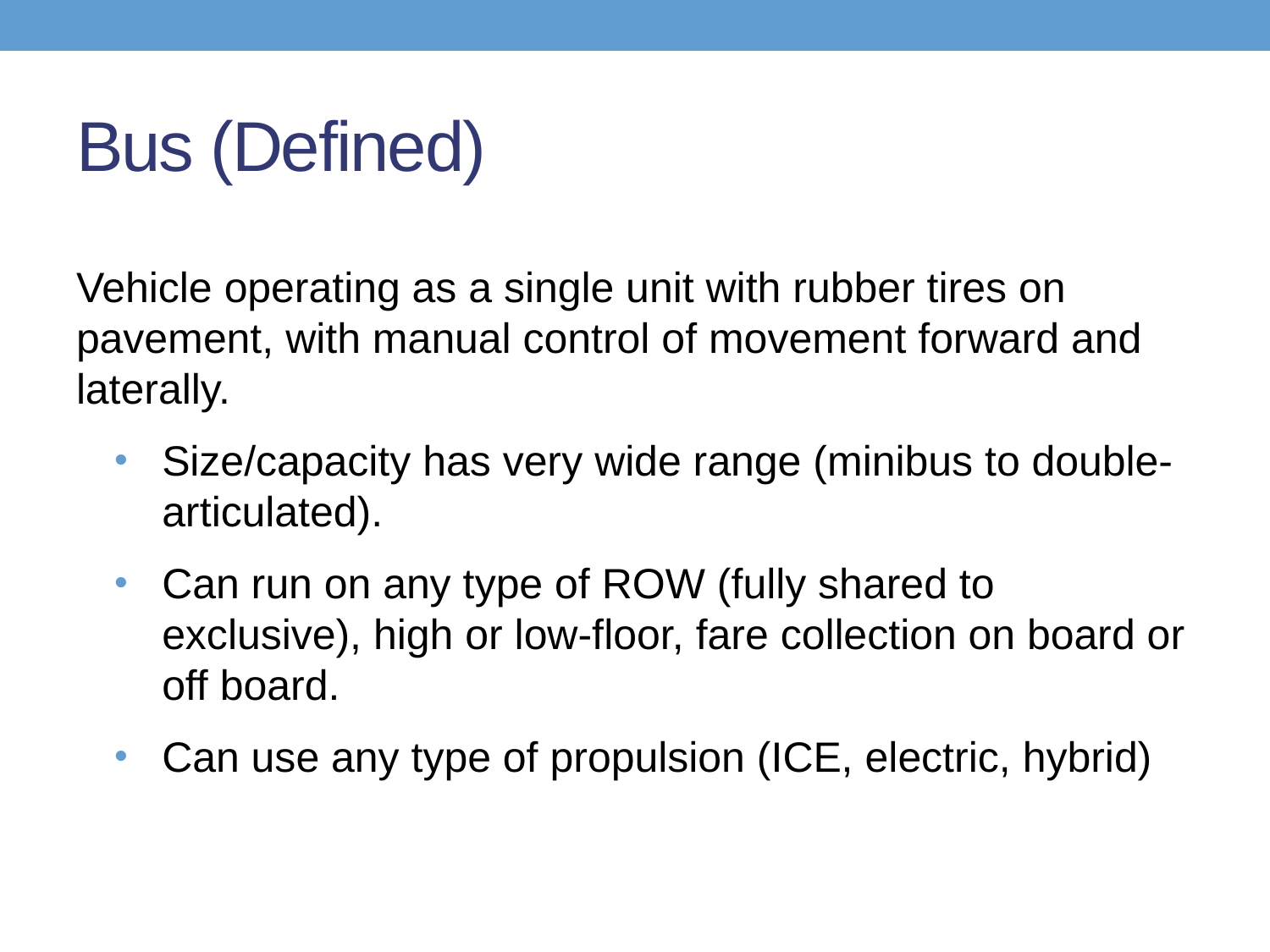

# Bus (Defined)
Vehicle operating as a single unit with rubber tires on pavement, with manual control of movement forward and laterally.
Size/capacity has very wide range (minibus to double-articulated).
Can run on any type of ROW (fully shared to exclusive), high or low-floor, fare collection on board or off board.
Can use any type of propulsion (ICE, electric, hybrid)